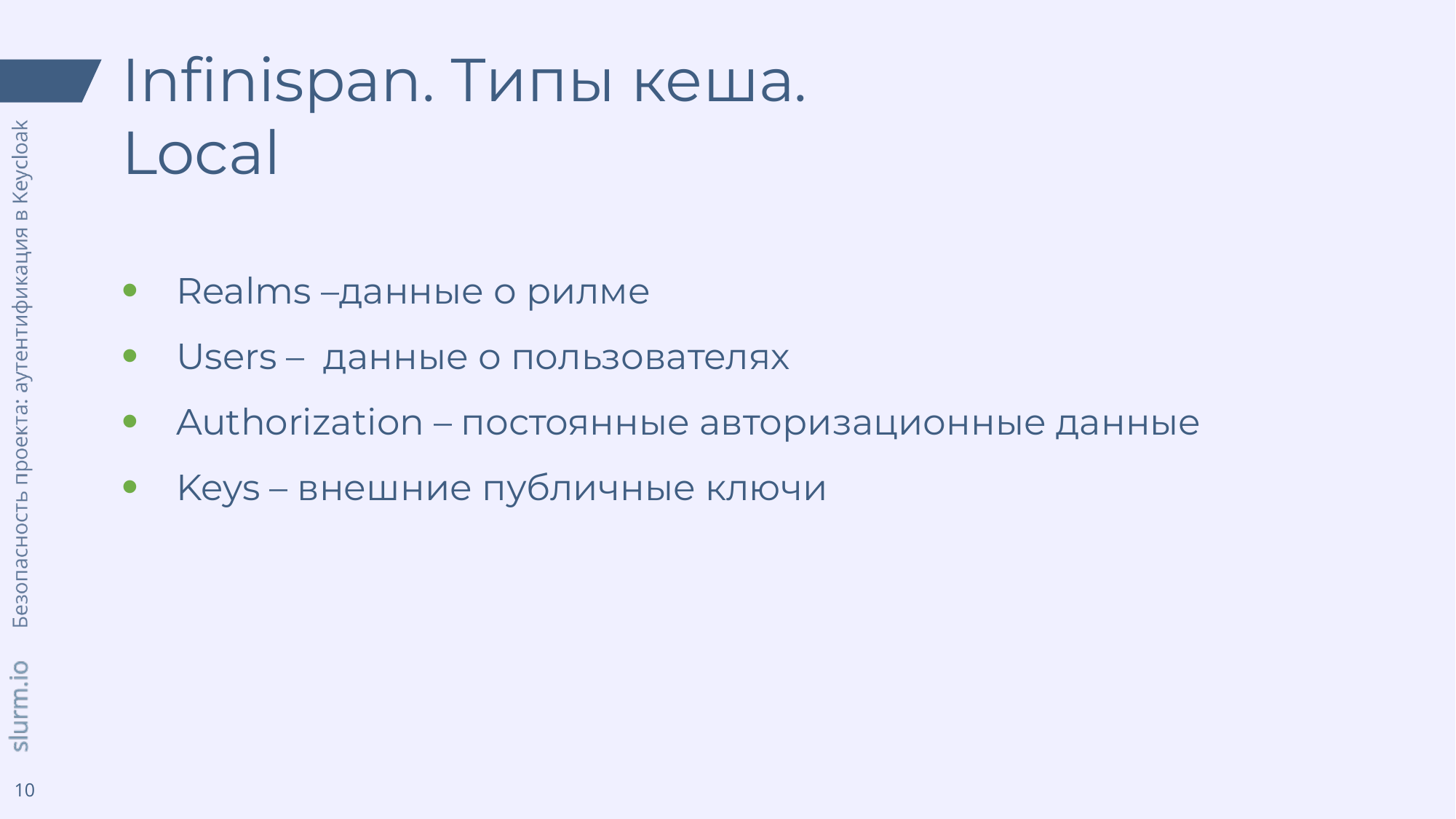

# Infinispan. Типы кеша. Local
Realms –данные о рилме
Users –  данные о пользователях
Authorization – постоянные авторизационные данные
Keys – внешние публичные ключи